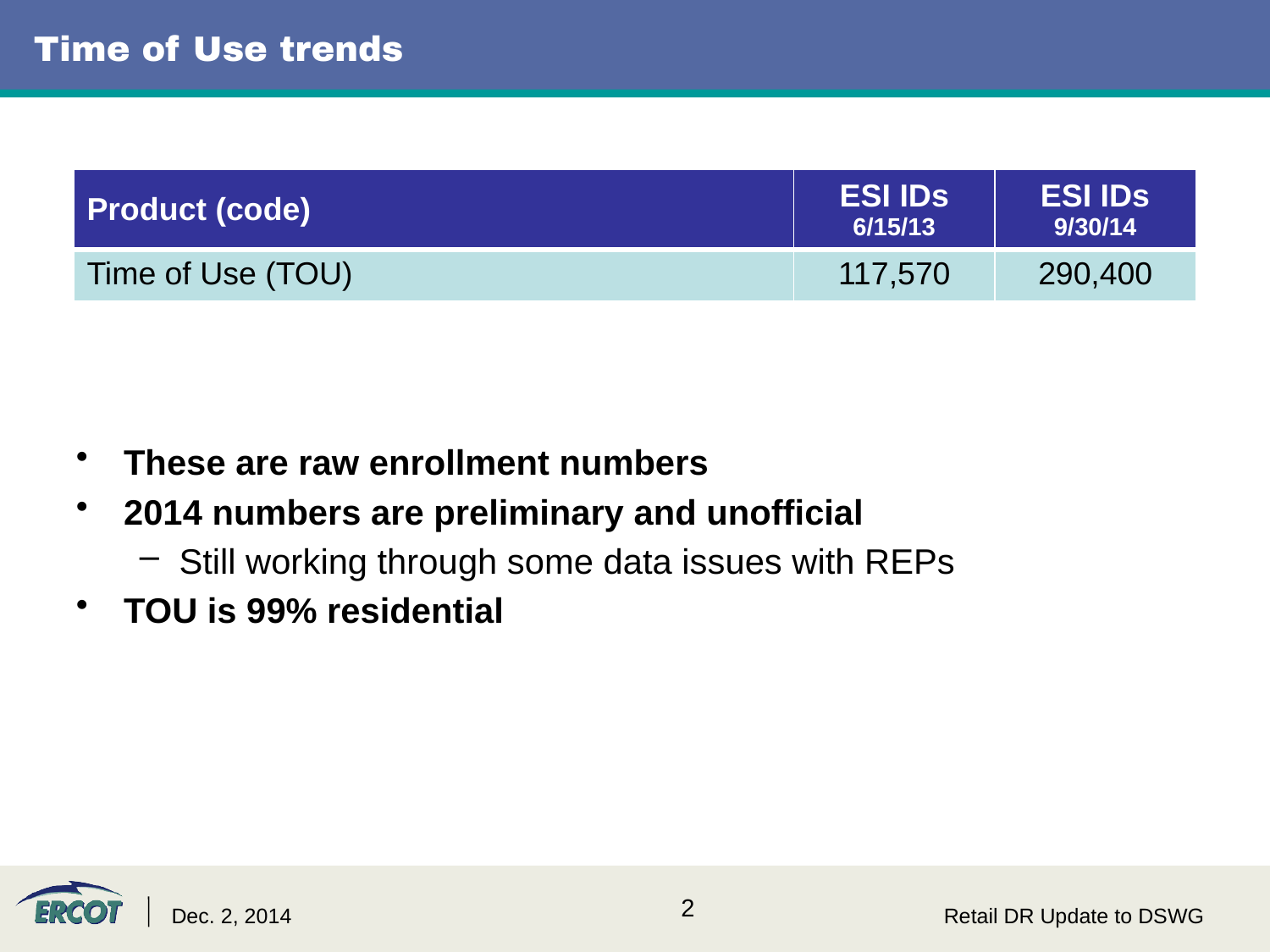

# Time of Use trends
| Product (code) | ESI IDs 6/15/13 | ESI IDs 9/30/14 |
| --- | --- | --- |
| Time of Use (TOU) | 117,570 | 290,400 |
These are raw enrollment numbers
2014 numbers are preliminary and unofficial
Still working through some data issues with REPs
TOU is 99% residential
Dec. 2, 2014
Retail DR Update to DSWG